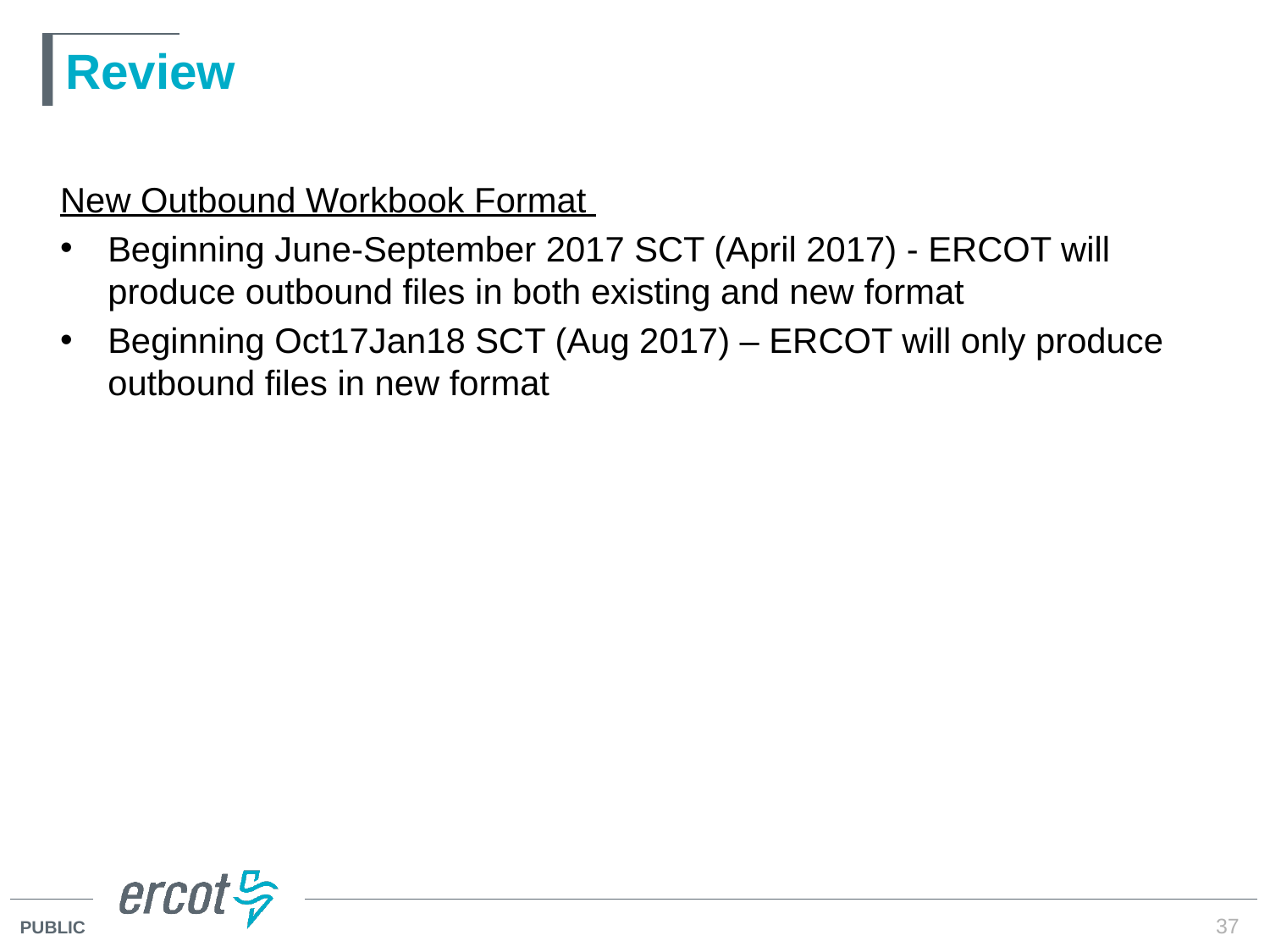

# Review
New Outbound Workbook Format
Beginning June-September 2017 SCT (April 2017) - ERCOT will produce outbound files in both existing and new format
Beginning Oct17Jan18 SCT (Aug 2017) – ERCOT will only produce outbound files in new format
37